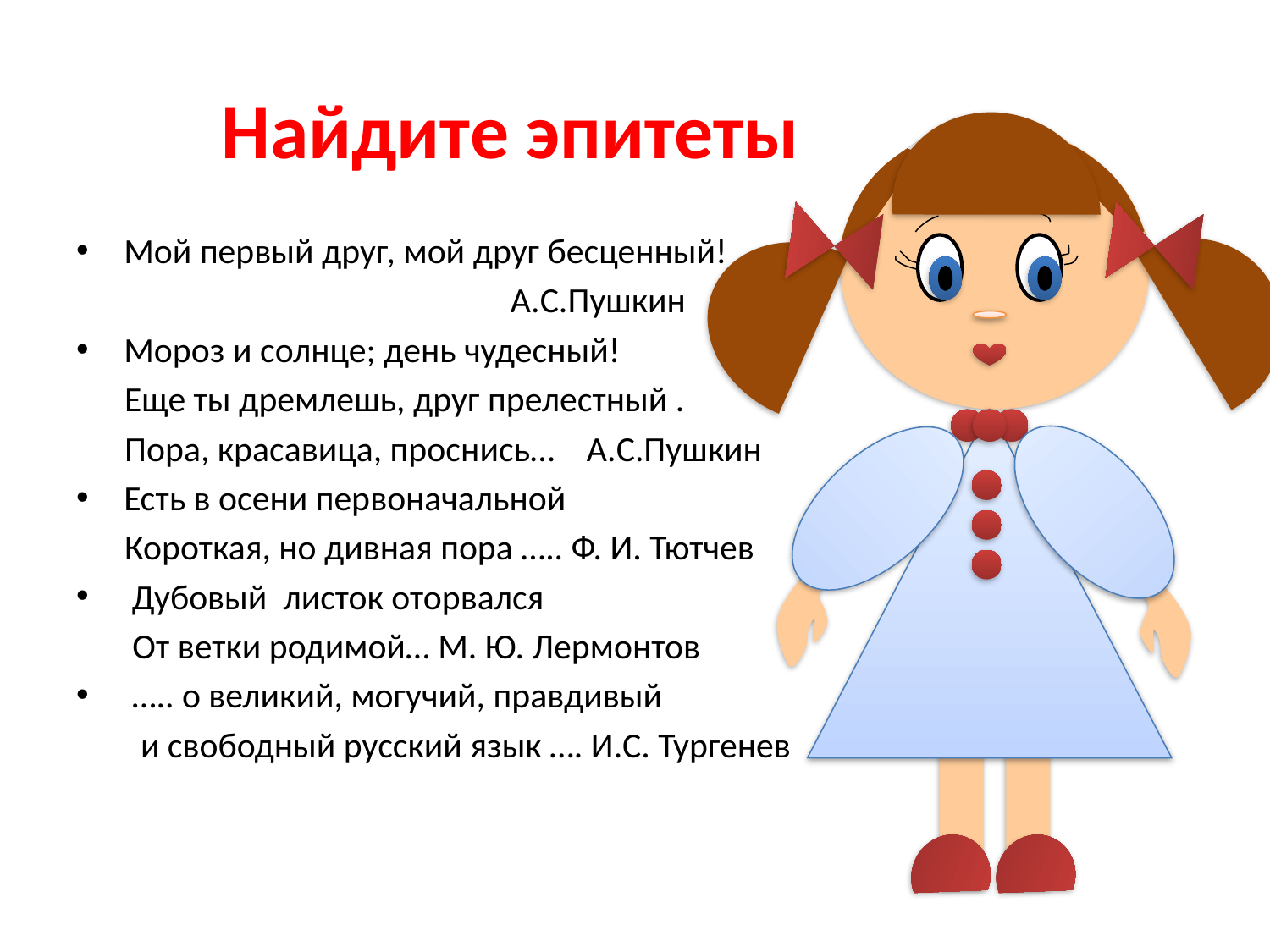

# Найдите эпитеты

Мой первый друг, мой друг бесценный!
                                                      А.С.Пушкин
Мороз и солнце; день чудесный!
      Еще ты дремлешь, друг прелестный .
      Пора, красавица, проснись…    А.С.Пушкин
Есть в осени первоначальной
      Короткая, но дивная пора ….. Ф. И. Тютчев
 Дубовый  листок оторвался
       От ветки родимой… М. Ю. Лермонтов
 ….. о великий, могучий, правдивый
        и свободный русский язык …. И.С. Тургенев